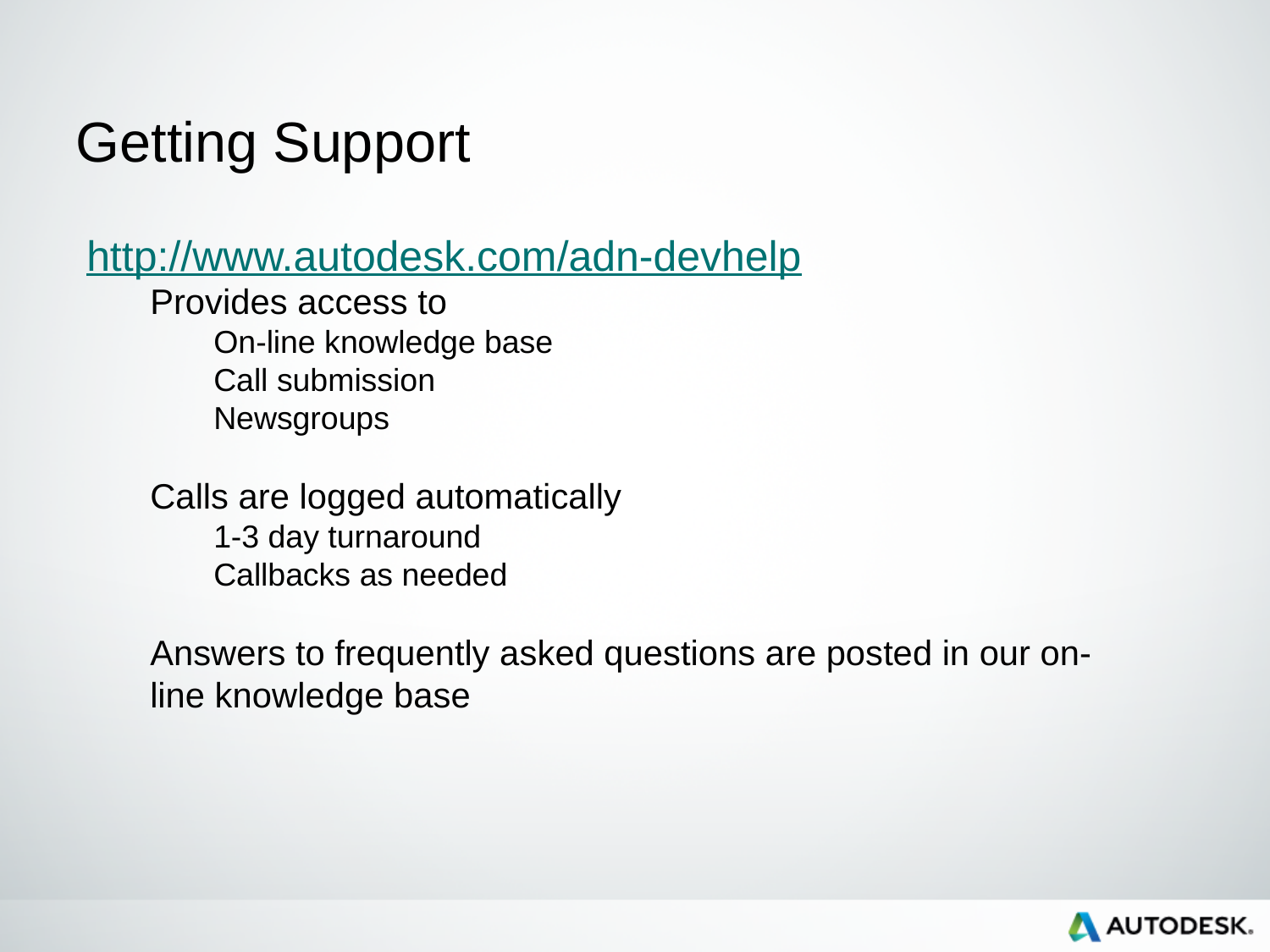

Getting Support
http://www.autodesk.com/adn-devhelp
Provides access to
On-line knowledge base
Call submission
Newsgroups

Calls are logged automatically
1-3 day turnaround
Callbacks as needed

Answers to frequently asked questions are posted in our on-line knowledge base